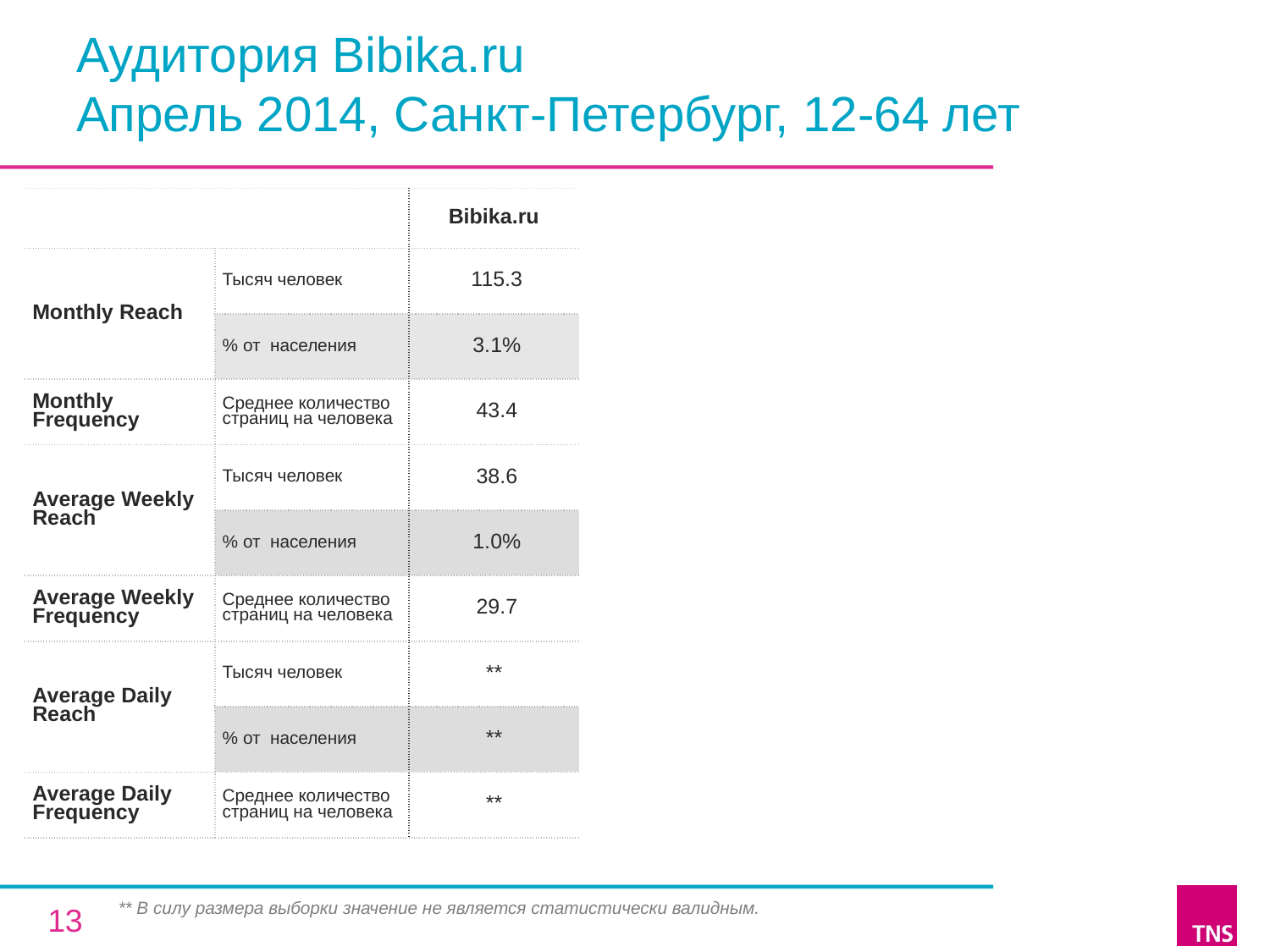

# Аудитория Bibika.ru Апрель 2014, Санкт-Петербург, 12-64 лет
|  |  | Bibika.ru |
| --- | --- | --- |
| Monthly Reach | Тысяч человек | 115.3 |
|  | % от населения | 3.1% |
| Monthly Frequency | Среднее количество страниц на человека | 43.4 |
| Average Weekly Reach | Тысяч человек | 38.6 |
|  | % от населения | 1.0% |
| Average Weekly Frequency | Среднее количество страниц на человека | 29.7 |
| Average Daily Reach | Тысяч человек | \*\* |
|  | % от населения | \*\* |
| Average Daily Frequency | Среднее количество страниц на человека | \*\* |
** В силу размера выборки значение не является статистически валидным.
13